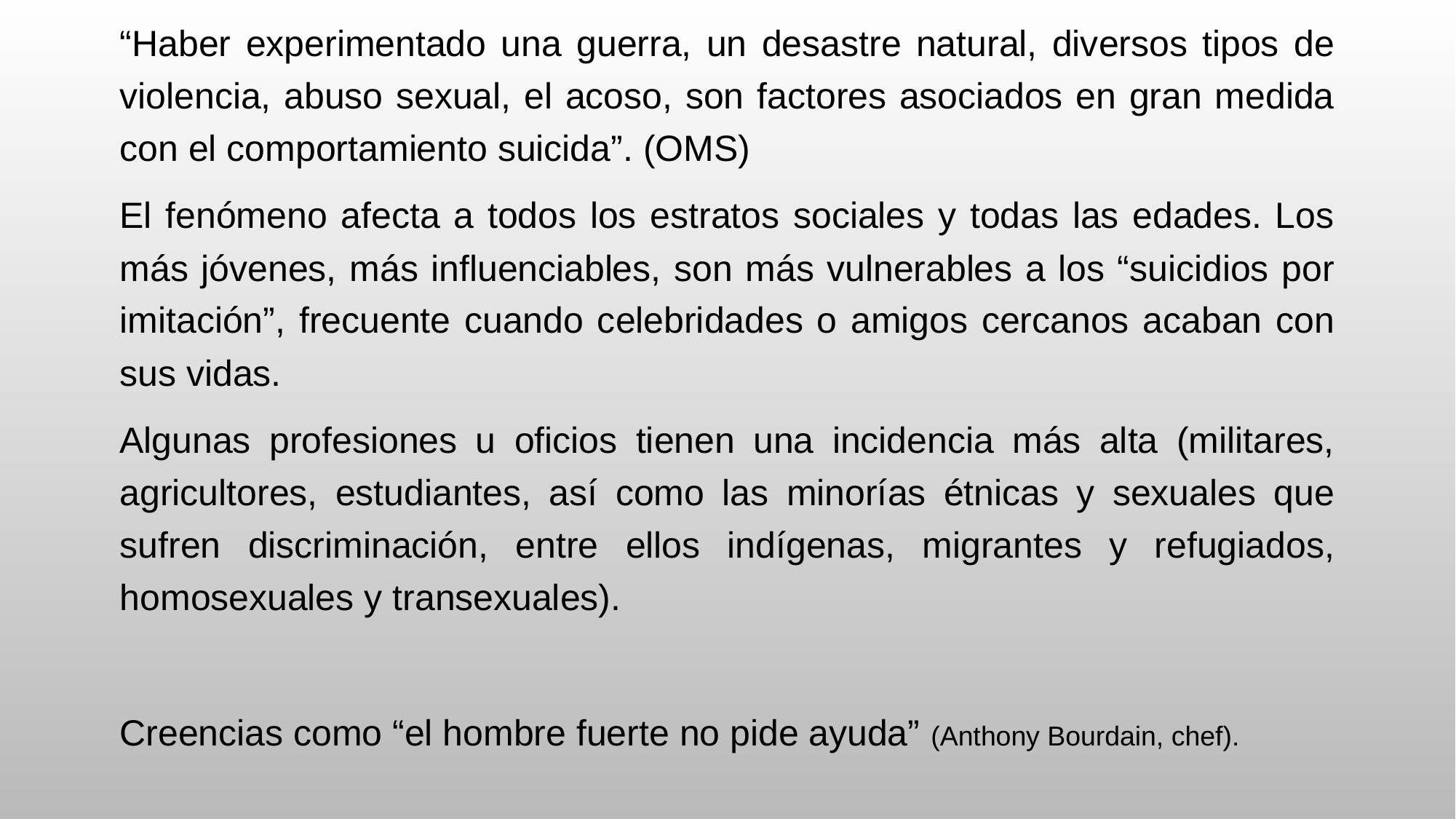

“Haber experimentado una guerra, un desastre natural, diversos tipos de violencia, abuso sexual, el acoso, son factores asociados en gran medida con el comportamiento suicida”. (OMS)
El fenómeno afecta a todos los estratos sociales y todas las edades. Los más jóvenes, más influenciables, son más vulnerables a los “suicidios por imitación”, frecuente cuando celebridades o amigos cercanos acaban con sus vidas.
Algunas profesiones u oficios tienen una incidencia más alta (militares, agricultores, estudiantes, así como las minorías étnicas y sexuales que sufren discriminación, entre ellos indígenas, migrantes y refugiados, homosexuales y transexuales).

Creencias como “el hombre fuerte no pide ayuda” (Anthony Bourdain, chef).